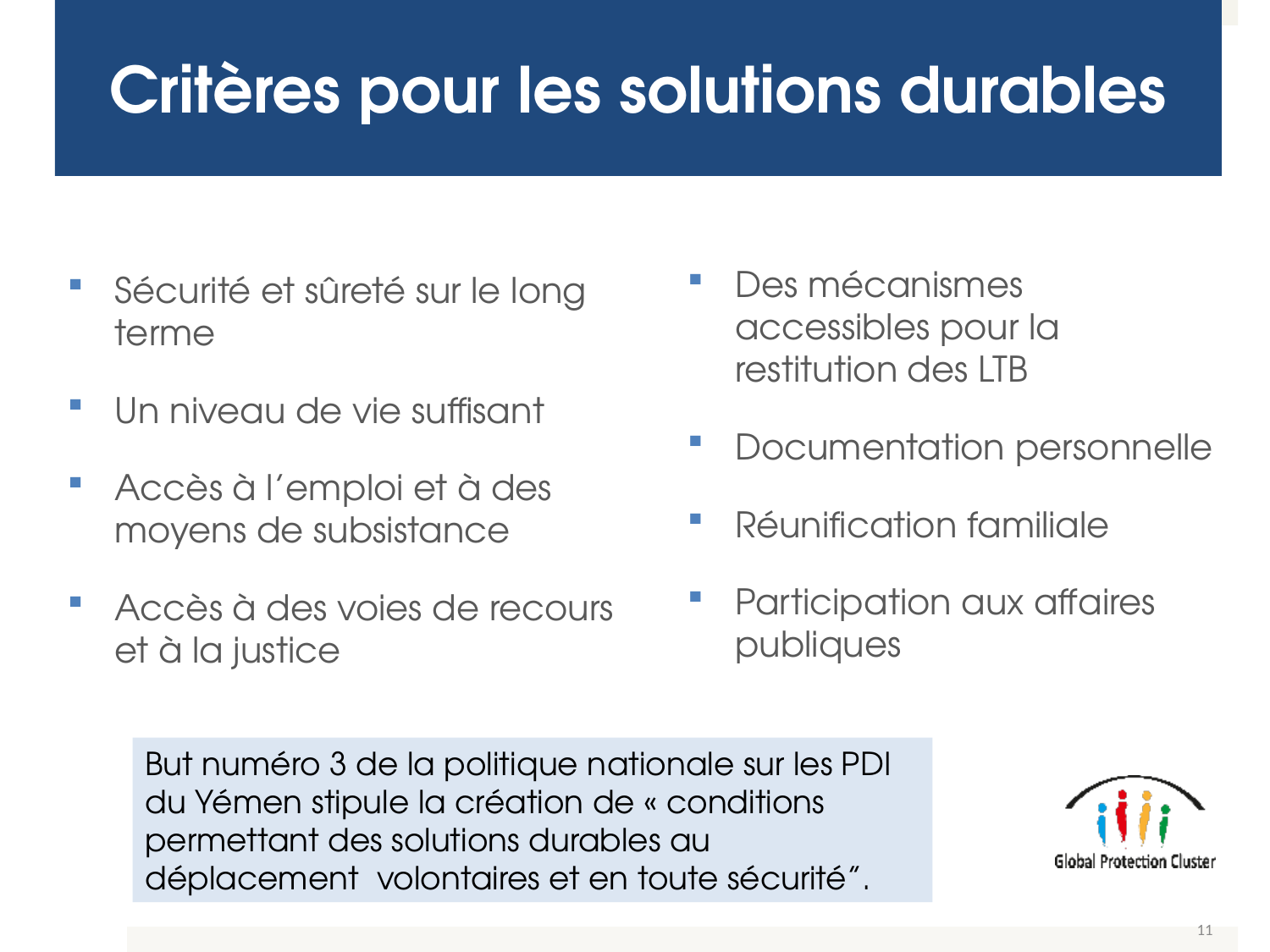

Critères pour les solutions durables
Des mécanismes accessibles pour la restitution des LTB
Documentation personnelle
Réunification familiale
Participation aux affaires publiques
Sécurité et sûreté sur le long terme
Un niveau de vie suffisant
Accès à l’emploi et à des moyens de subsistance
Accès à des voies de recours et à la justice
But numéro 3 de la politique nationale sur les PDI du Yémen stipule la création de « conditions permettant des solutions durables au déplacement  volontaires et en toute sécurité”.